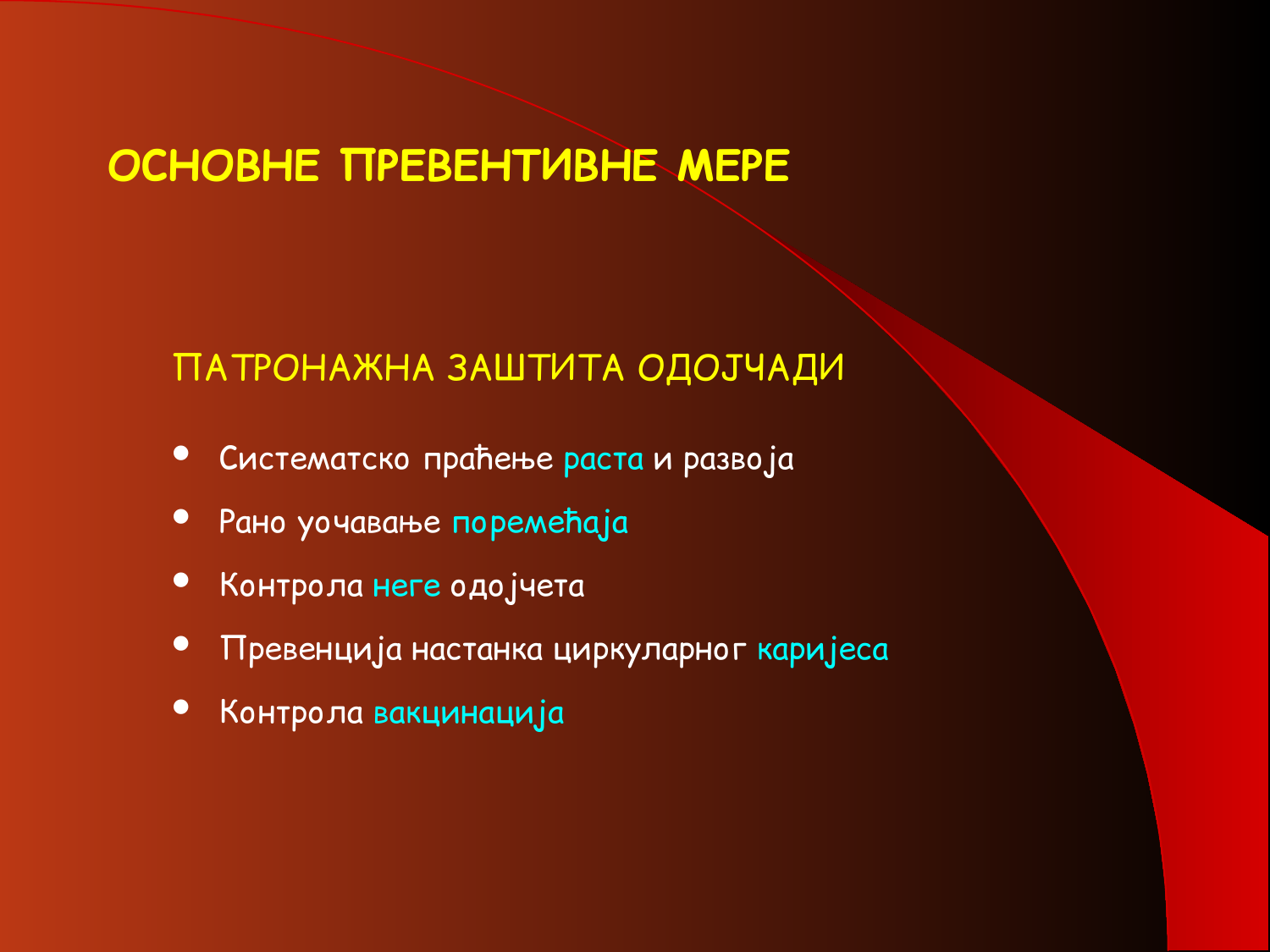

# ОСНОВНЕ ПРЕВЕНТИВНЕ МЕРЕ
ПАТРОНАЖНА ЗАШТИТА ОДОЈЧАДИ

Систематско праћење раста и развоја
Рано уочавање поремећаја
Контрола неге одојчета
Превенција настанка циркуларног каријеса
Контрола вакцинација